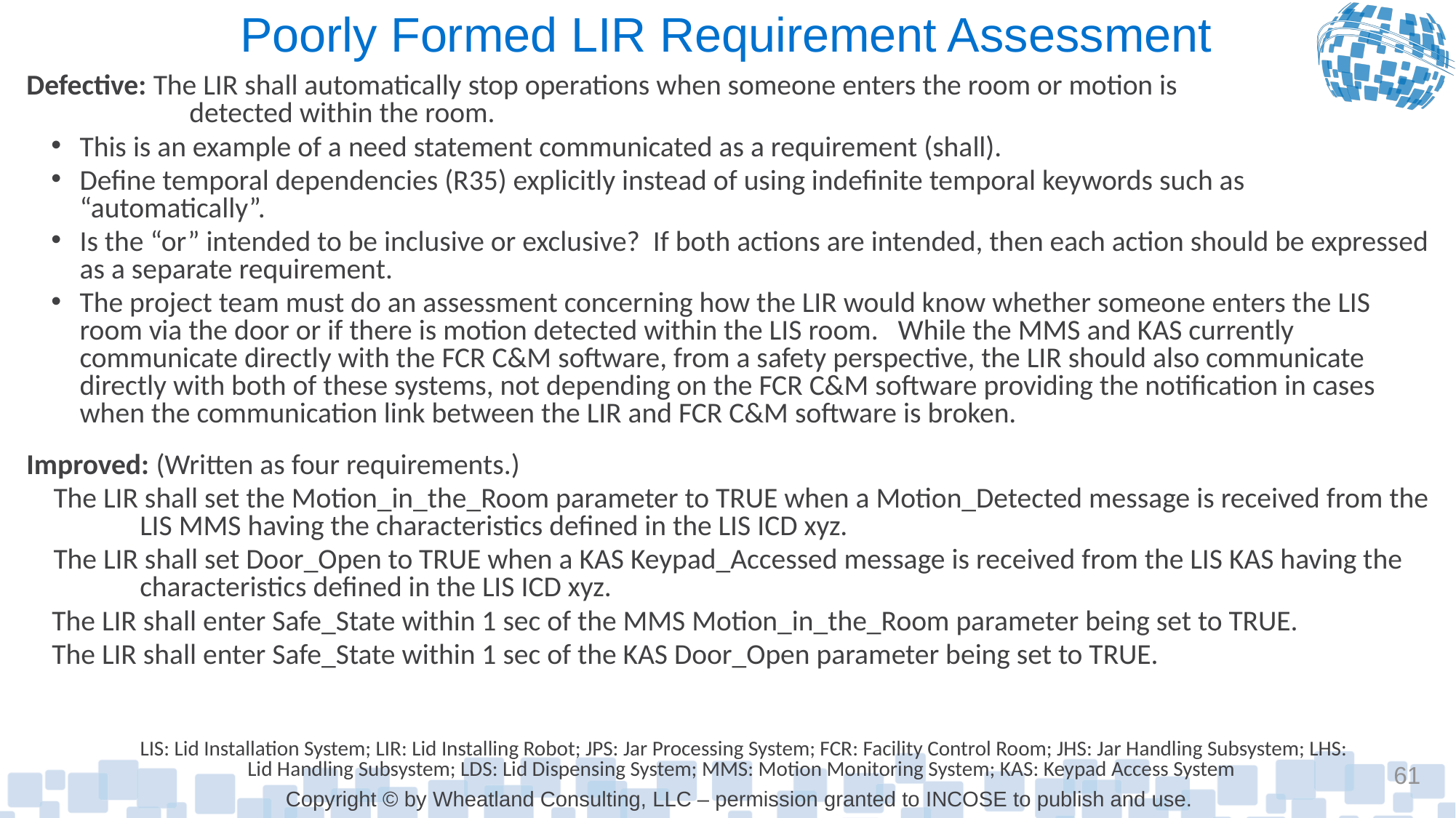

# Poorly Formed LIR Requirement Assessment
Defective: The LIR shall automatically stop operations when someone enters the room or motion is
detected within the room.
This is an example of a need statement communicated as a requirement (shall).
Define temporal dependencies (R35) explicitly instead of using indefinite temporal keywords such as “automatically”.
Is the “or” intended to be inclusive or exclusive?  If both actions are intended, then each action should be expressed as a separate requirement.
The project team must do an assessment concerning how the LIR would know whether someone enters the LIS room via the door or if there is motion detected within the LIS room.   While the MMS and KAS currently communicate directly with the FCR C&M software, from a safety perspective, the LIR should also communicate directly with both of these systems, not depending on the FCR C&M software providing the notification in cases when the communication link between the LIR and FCR C&M software is broken.

Improved: (Written as four requirements.)
The LIR shall set the Motion_in_the_Room parameter to TRUE when a Motion_Detected message is received from the LIS MMS having the characteristics defined in the LIS ICD xyz.
The LIR shall set Door_Open to TRUE when a KAS Keypad_Accessed message is received from the LIS KAS having the characteristics defined in the LIS ICD xyz.
The LIR shall enter Safe_State within 1 sec of the MMS Motion_in_the_Room parameter being set to TRUE.
The LIR shall enter Safe_State within 1 sec of the KAS Door_Open parameter being set to TRUE.
LIS: Lid Installation System; LIR: Lid Installing Robot; JPS: Jar Processing System; FCR: Facility Control Room; JHS: Jar Handling Subsystem; LHS: Lid Handling Subsystem; LDS: Lid Dispensing System; MMS: Motion Monitoring System; KAS: Keypad Access System
61
Copyright © by Wheatland Consulting, LLC – permission granted to INCOSE to publish and use.